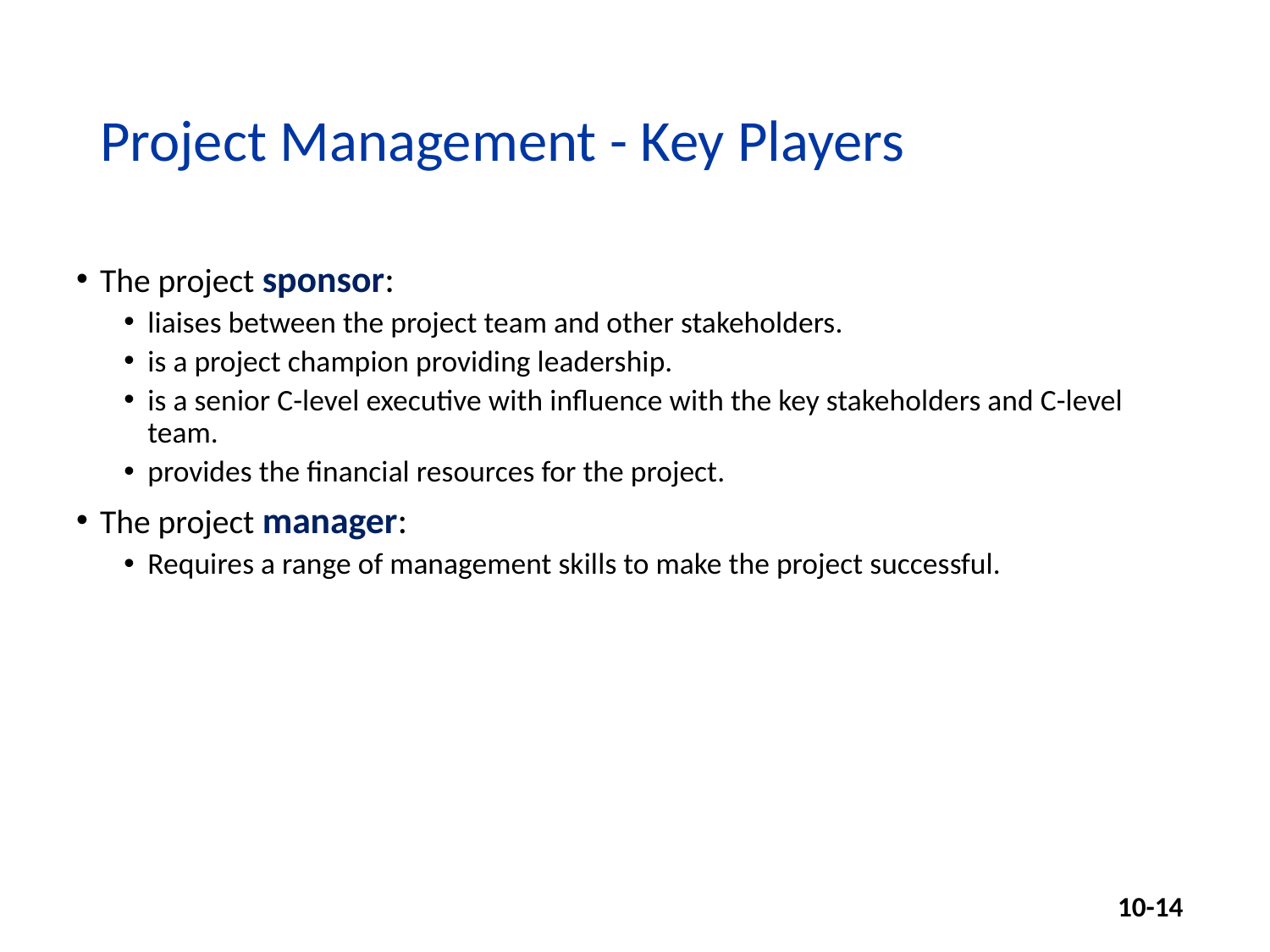

# Project Management - Key Players
The project sponsor:
liaises between the project team and other stakeholders.
is a project champion providing leadership.
is a senior C-level executive with influence with the key stakeholders and C-level team.
provides the financial resources for the project.
The project manager:
Requires a range of management skills to make the project successful.